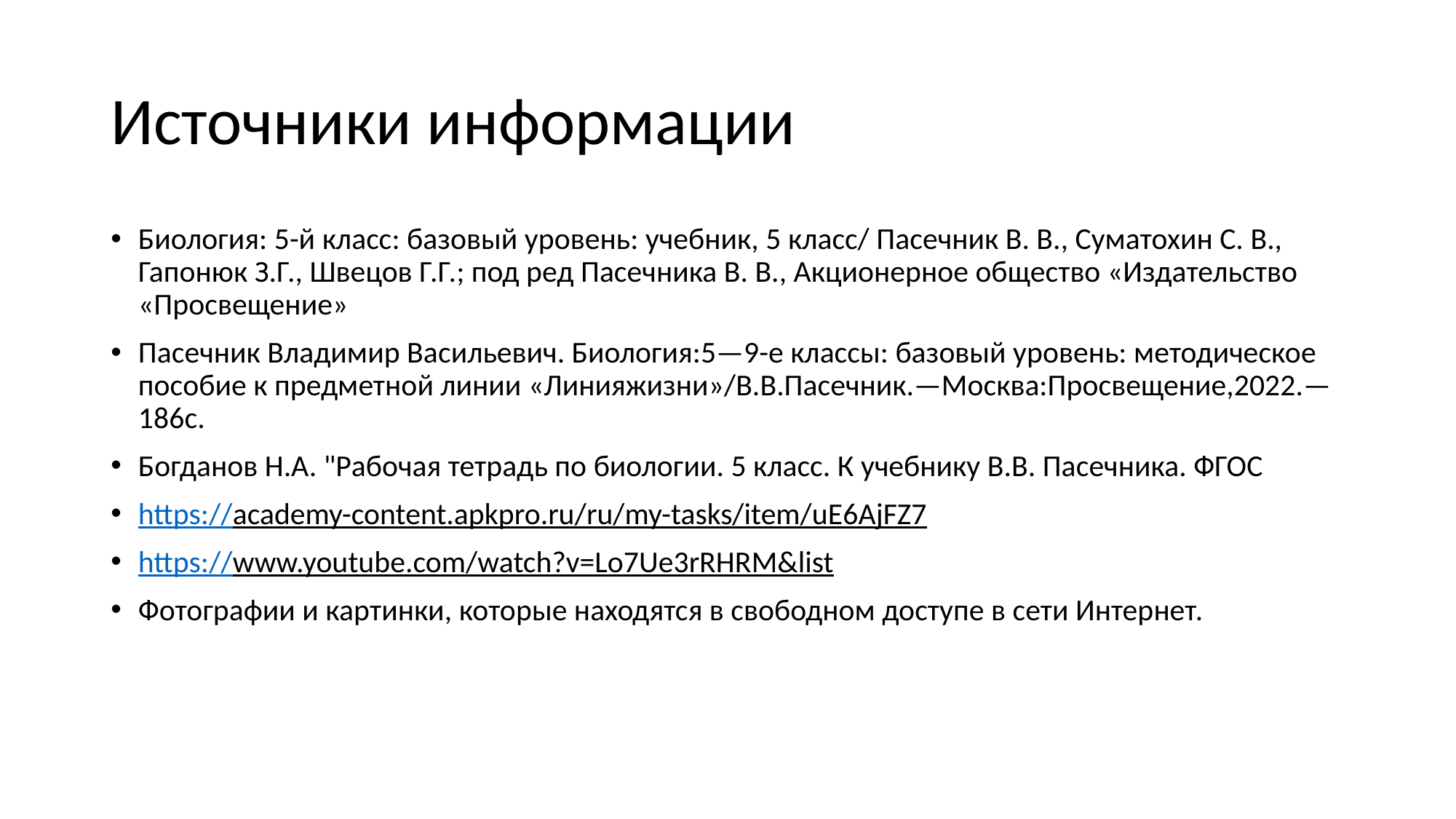

# Источники информации
Биология: 5-й класс: базовый уровень: учебник, 5 класс/ Пасечник В. В., Суматохин С. В., Гапонюк З.Г., Швецов Г.Г.; под ред Пасечника В. В., Акционерное общество «Издательство «Просвещение»
Пасечник Владимир Васильевич. Биология:5—9-е классы: базовый уровень: методическое пособие к предметной линии «Линияжизни»/В.В.Пасечник.—Москва:Просвещение,2022.—186с.
Богданов Н.А. "Рабочая тетрадь по биологии. 5 класс. К учебнику В.В. Пасечника. ФГОС
https://academy-content.apkpro.ru/ru/my-tasks/item/uE6AjFZ7
https://www.youtube.com/watch?v=Lo7Ue3rRHRM&list
Фотографии и картинки, которые находятся в свободном доступе в сети Интернет.